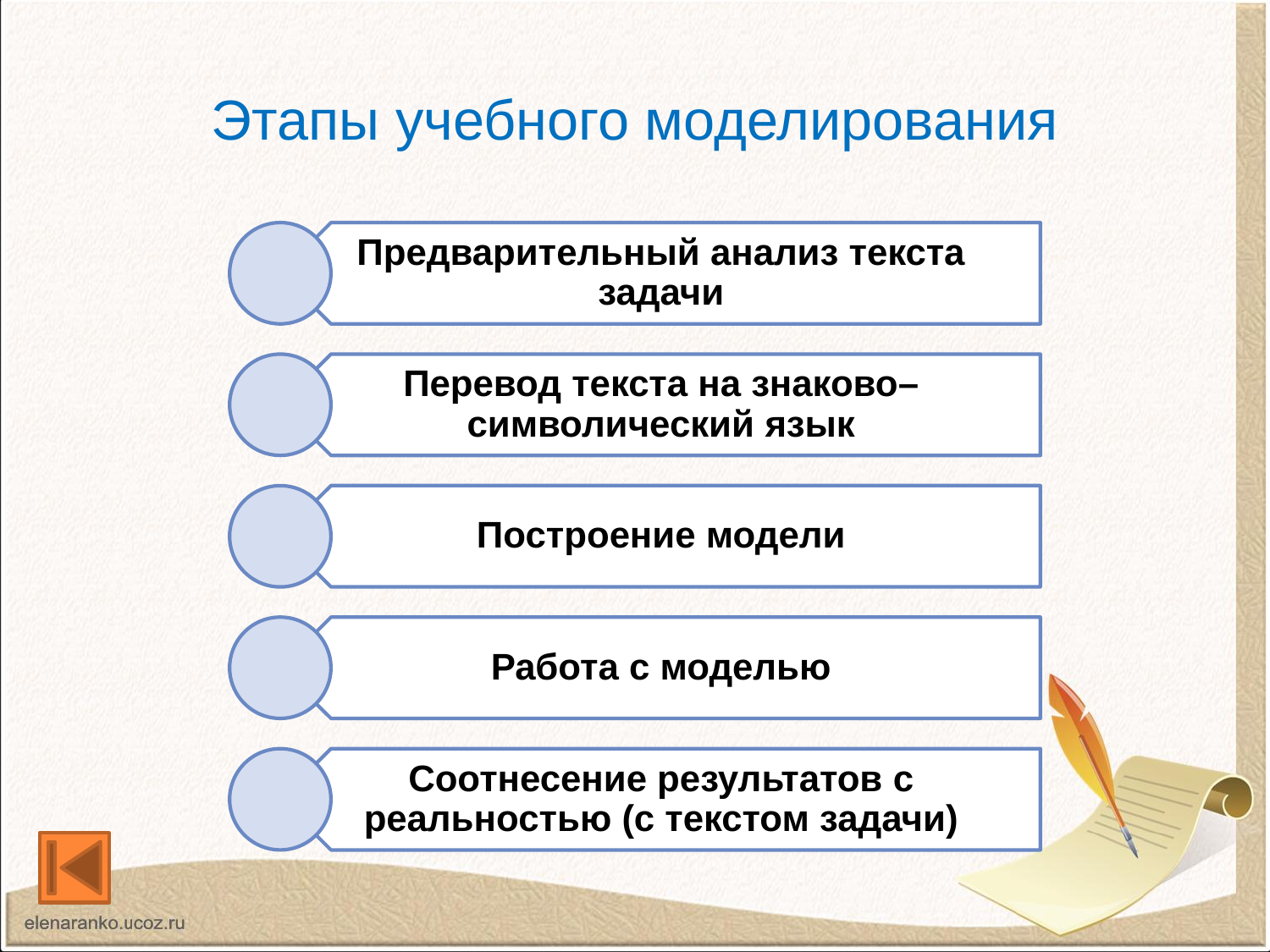

# Этапы учебного моделирования
Предварительный анализ текста задачи
Перевод текста на знаково–символический язык
Построение модели
Работа с моделью
Соотнесение результатов с реальностью (с текстом задачи)